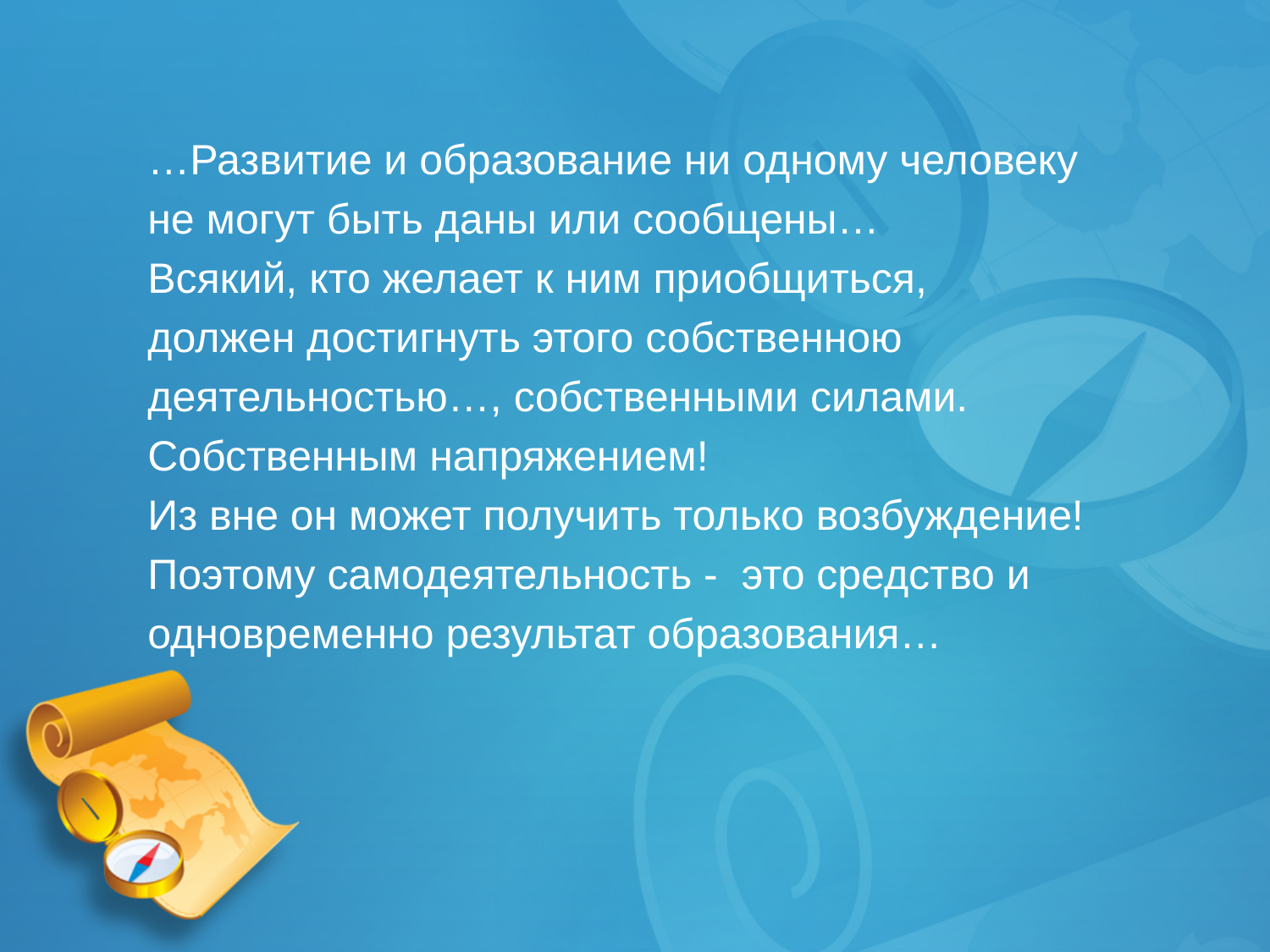

…Развитие и образование ни одному человеку
не могут быть даны или сообщены…
Всякий, кто желает к ним приобщиться,
должен достигнуть этого собственною
деятельностью…, собственными силами.
Собственным напряжением!
Из вне он может получить только возбуждение!
Поэтому самодеятельность -  это средство и
одновременно результат образования…